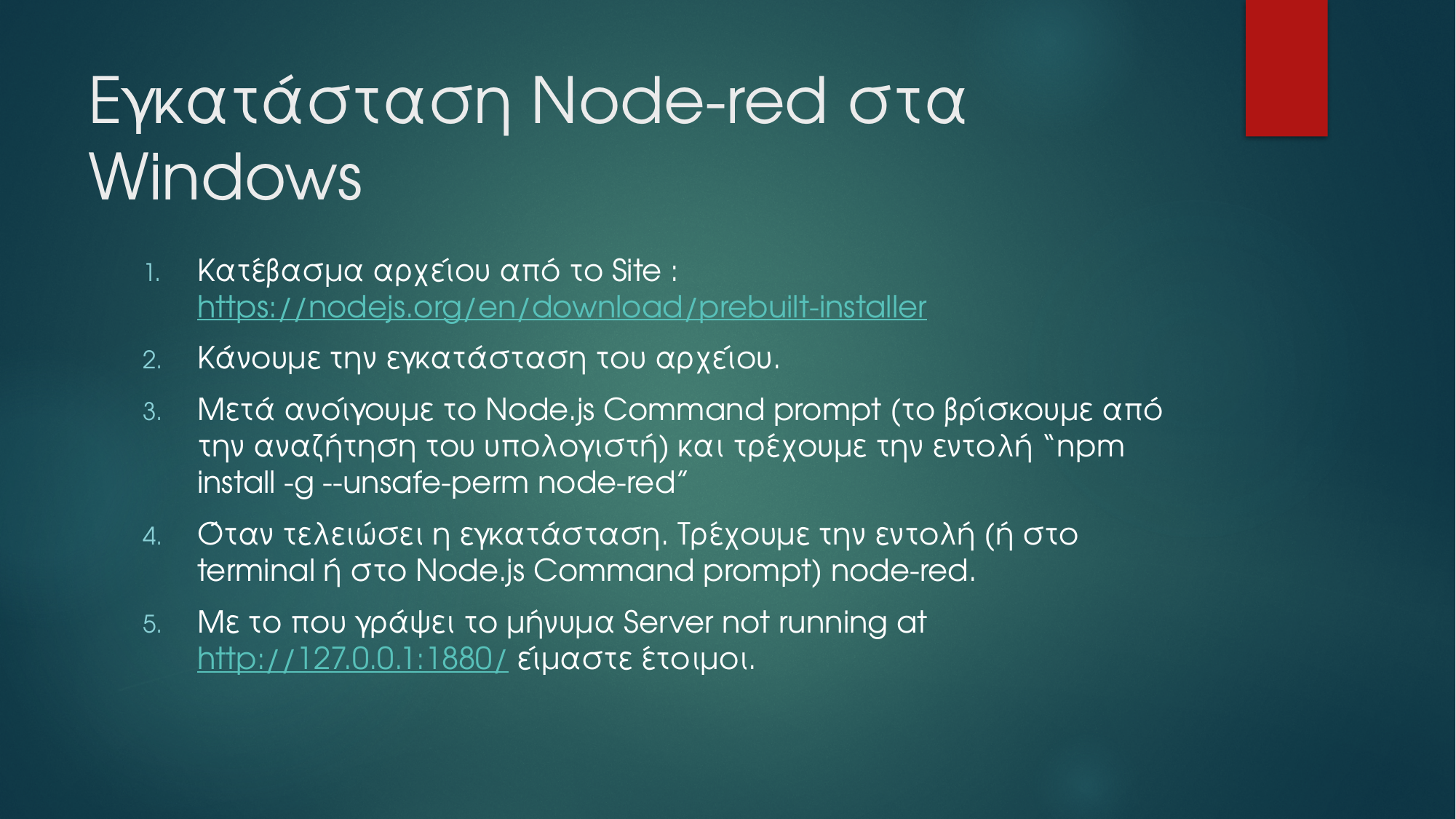

# Εγκατάσταση Node-red στα Windows
Κατέβασμα αρχείου από το Site : https://nodejs.org/en/download/prebuilt-installer
Κάνουμε την εγκατάσταση του αρχείου.
Μετά ανοίγουμε το Node.js Command prompt (το βρίσκουμε από την αναζήτηση του υπολογιστή) και τρέχουμε την εντολή “npm install -g --unsafe-perm node-red”
Όταν τελειώσει η εγκατάσταση. Τρέχουμε την εντολή (ή στο terminal ή στο Node.js Command prompt) node-red.
Με το που γράψει το μήνυμα Server not running at http://127.0.0.1:1880/ είμαστε έτοιμοι.